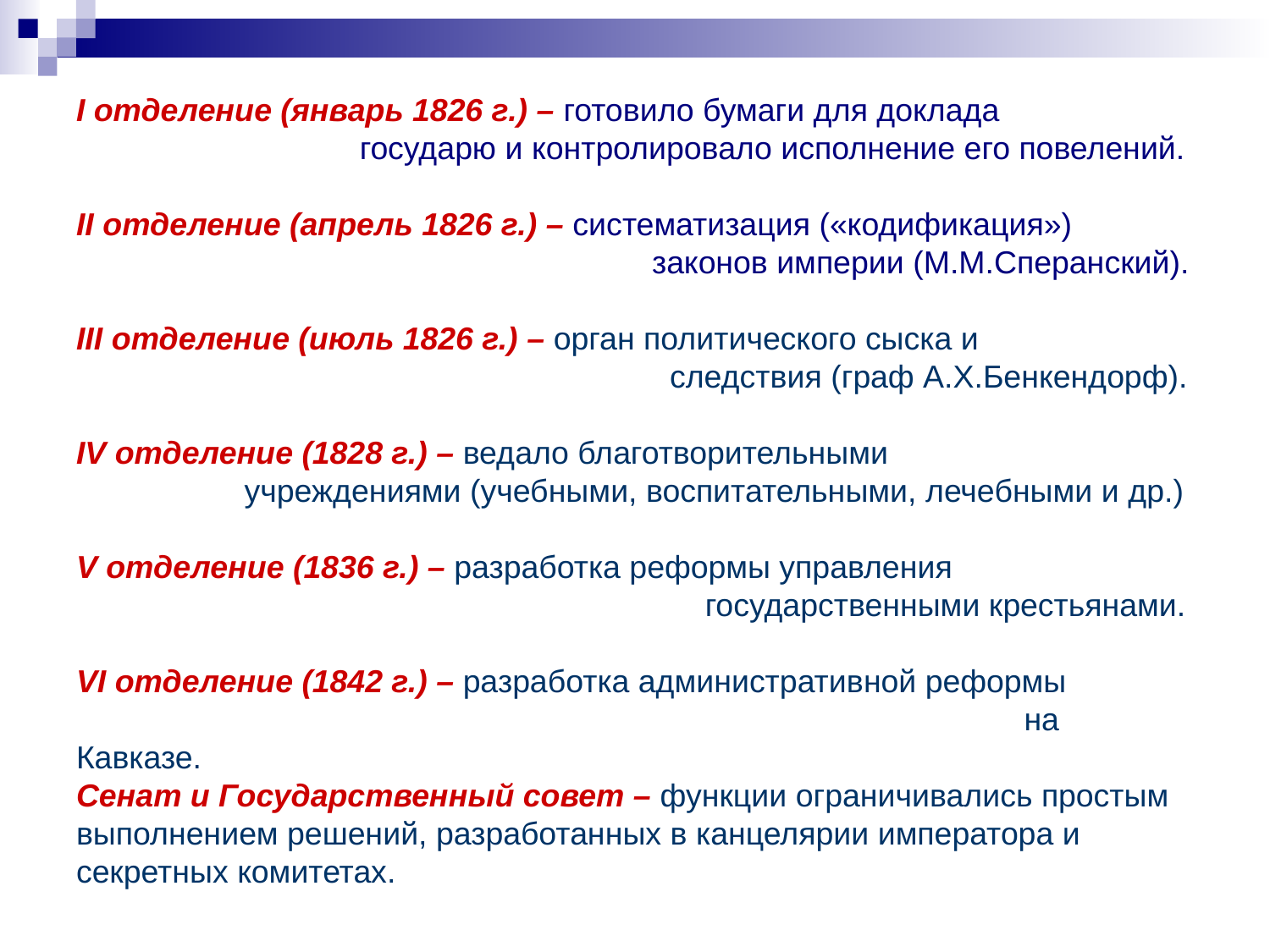

# I отделение (январь 1826 г.) – готовило бумаги для доклада государю и контролировало исполнение его повелений. II отделение (апрель 1826 г.) – систематизация («кодификация») законов империи (М.М.Сперанский). III отделение (июль 1826 г.) – орган политического сыска и следствия (граф А.Х.Бенкендорф). IV отделение (1828 г.) – ведало благотворительными учреждениями (учебными, воспитательными, лечебными и др.) V отделение (1836 г.) – разработка реформы управления государственными крестьянами. VI отделение (1842 г.) – разработка административной реформы на Кавказе. Сенат и Государственный совет – функции ограничивались простым выполнением решений, разработанных в канцелярии императора и секретных комитетах.